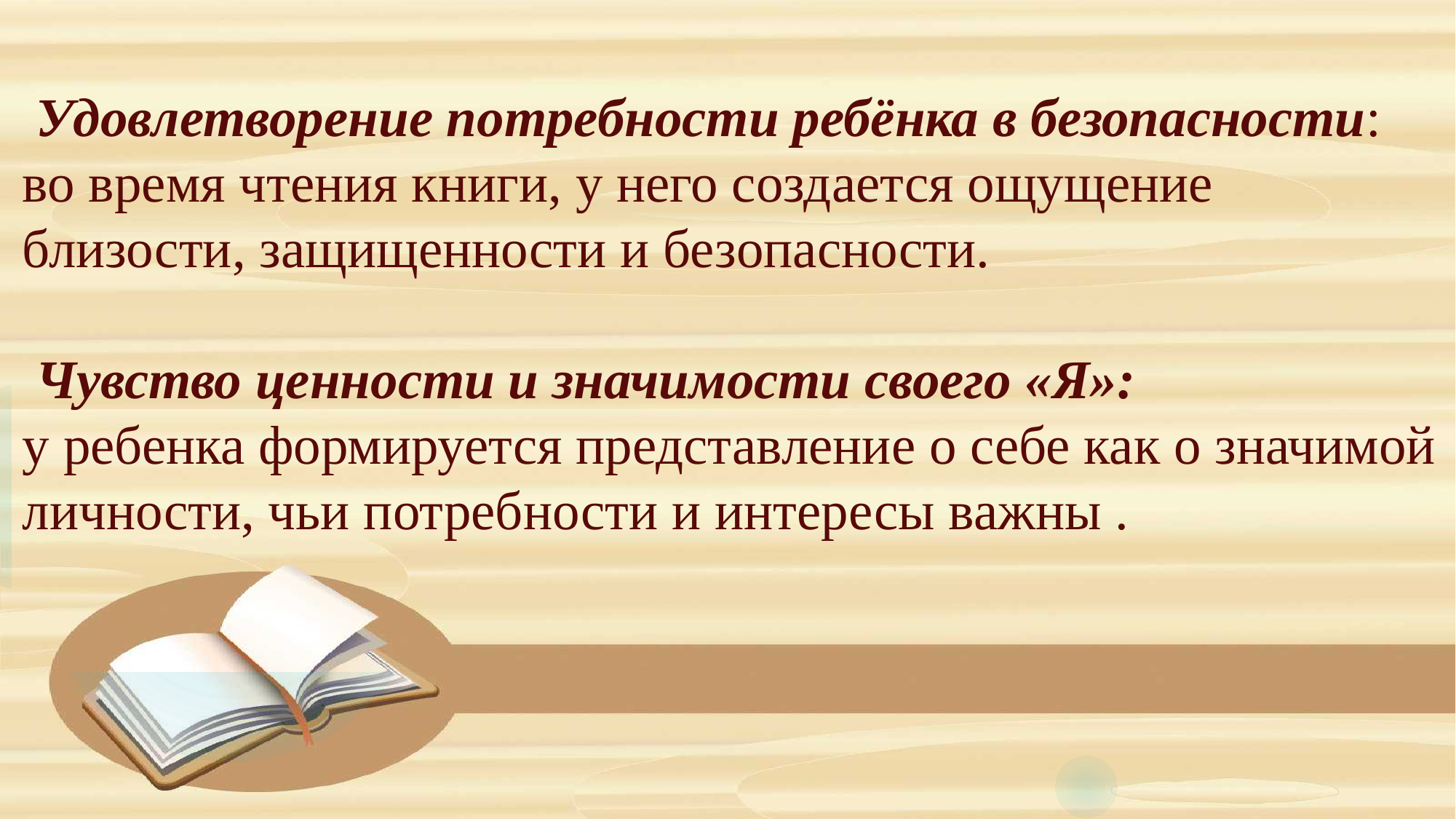

# Удовлетворение потребности ребёнка в безопасности: во время чтения книги, у него создается ощущение близости, защищенности и безопасности. Чувство ценности и значимости своего «Я»: у ребенка формируется представление о себе как о значимой личности, чьи потребности и интересы важны .